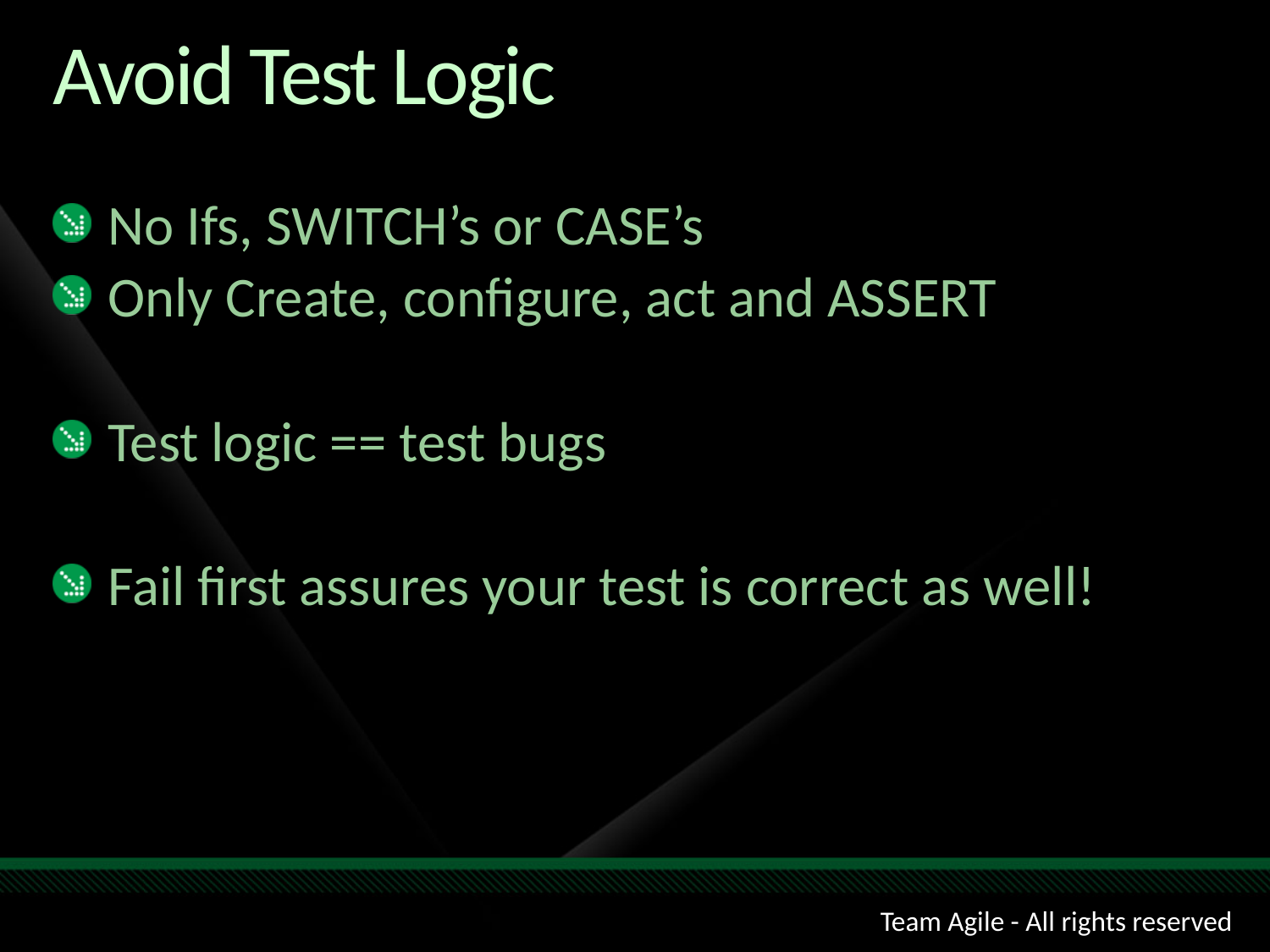

# Avoid Test Logic
No Ifs, SWITCH’s or CASE’s
Only Create, configure, act and ASSERT

Test logic == test bugs

Fail first assures your test is correct as well!
Team Agile - All rights reserved